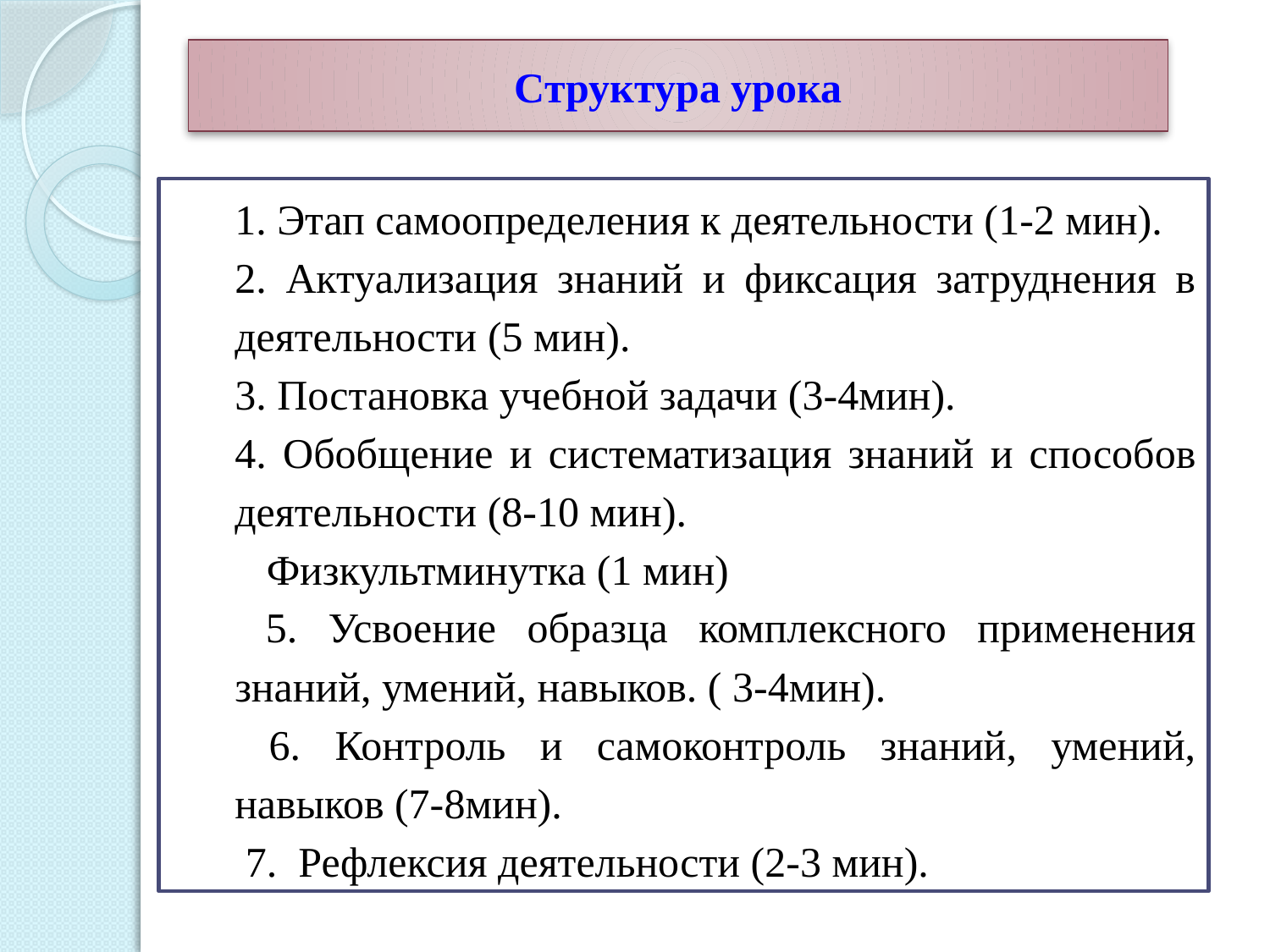

# Структура урока

1. Этап самоопределения к деятельности (1-2 мин).
2. Актуализация знаний и фиксация затруднения в деятельности (5 мин).
3. Постановка учебной задачи (3-4мин).
4. Обобщение и систематизация знаний и способов деятельности (8-10 мин).
   Физкультминутка (1 мин)
 5. Усвоение образца комплексного применения знаний, умений, навыков. ( 3-4мин).
 6. Контроль и самоконтроль знаний, умений, навыков (7-8мин).
 7.  Рефлексия деятельности (2-3 мин).